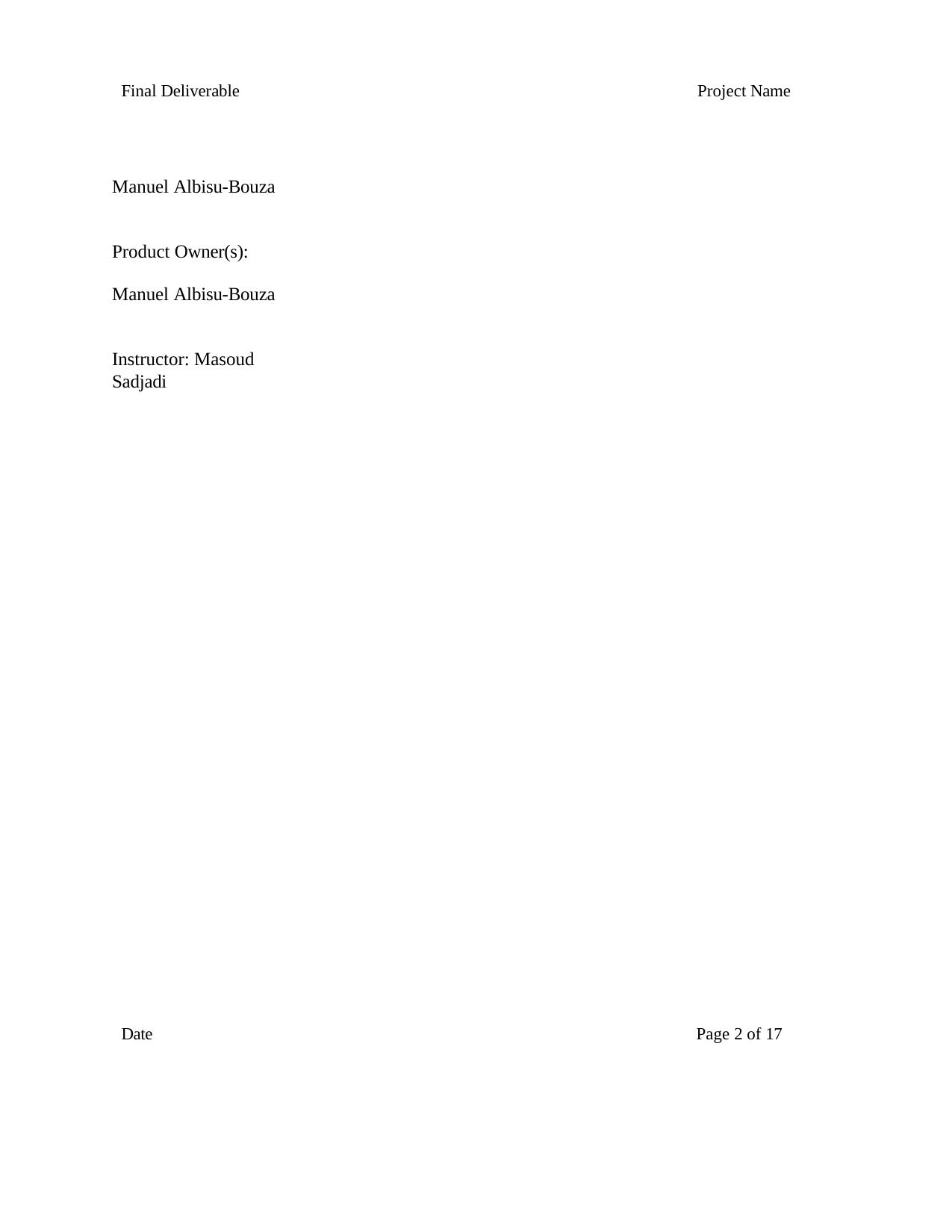

Final Deliverable
Project Name
Manuel Albisu-Bouza
Product Owner(s): Manuel Albisu-Bouza

Instructor: Masoud Sadjadi
Date
Page 2 of 17